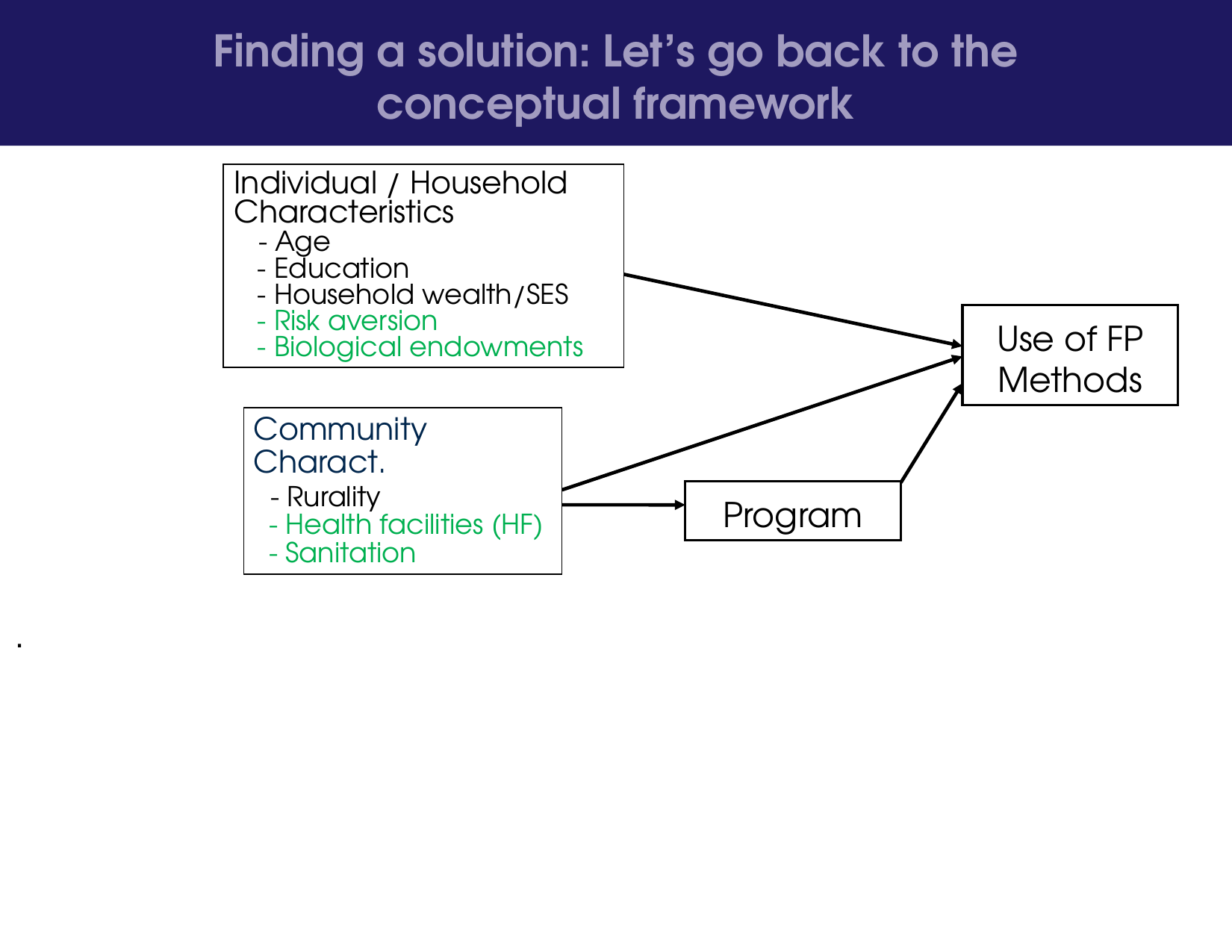

Finding a solution: Let’s go back to the conceptual framework
Individual / Household Characteristics
   - Age
   - Education
   - Household wealth/SES
   - Risk aversion
   - Biological endowments

Use of FP Methods

Community Charact.
  - Rurality
  - Health facilities (HF)
  - Sanitation
Program

.